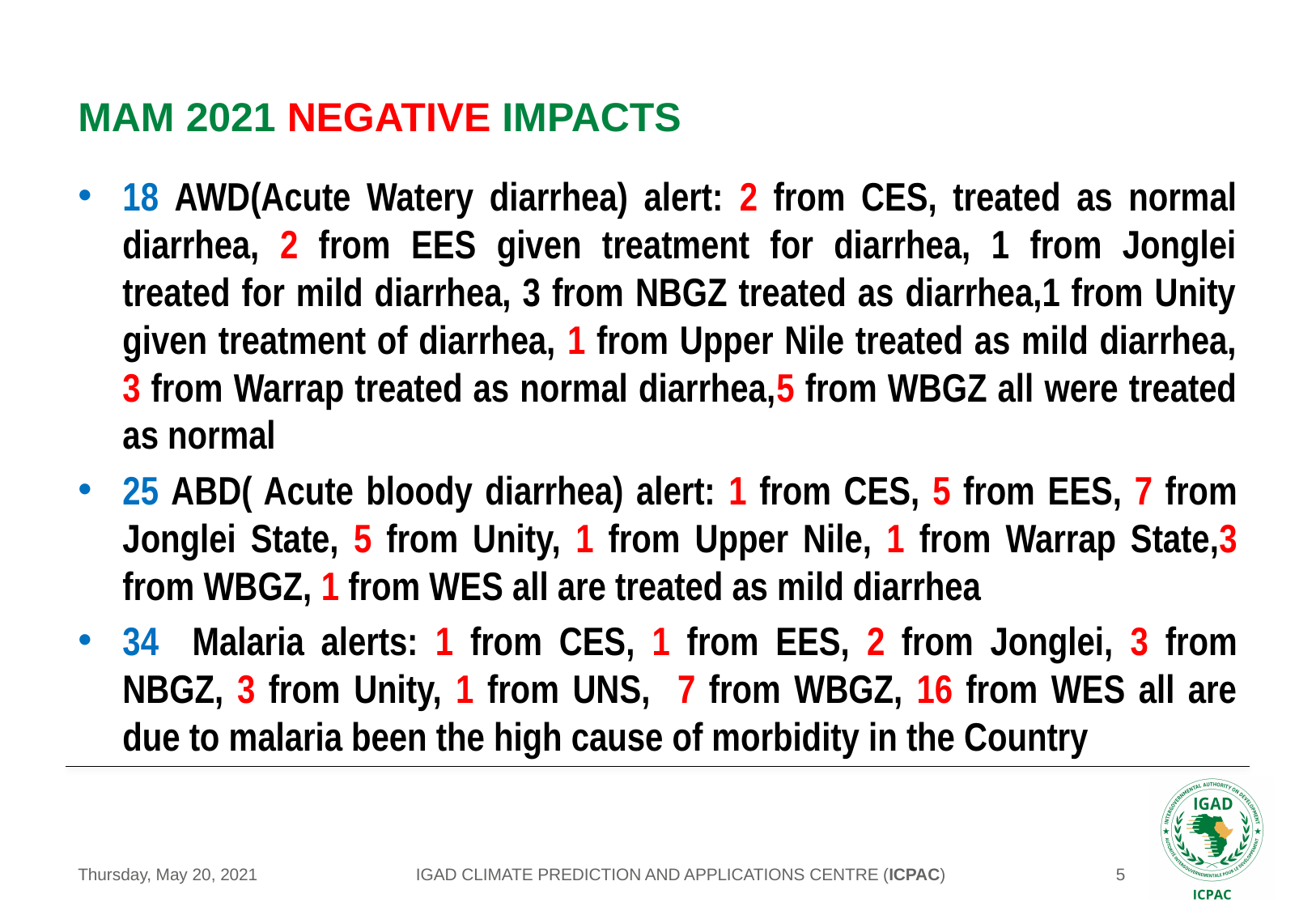

# MAM 2021 NEGATIVE IMPACTS
18 AWD(Acute Watery diarrhea) alert: 2 from CES, treated as normal diarrhea, 2 from EES given treatment for diarrhea, 1 from Jonglei treated for mild diarrhea, 3 from NBGZ treated as diarrhea,1 from Unity given treatment of diarrhea, 1 from Upper Nile treated as mild diarrhea, 3 from Warrap treated as normal diarrhea,5 from WBGZ all were treated as normal
25 ABD( Acute bloody diarrhea) alert: 1 from CES, 5 from EES, 7 from Jonglei State, 5 from Unity, 1 from Upper Nile, 1 from Warrap State,3 from WBGZ, 1 from WES all are treated as mild diarrhea
34  Malaria alerts: 1 from CES, 1 from EES, 2 from Jonglei, 3 from NBGZ, 3 from Unity, 1 from UNS,  7 from WBGZ, 16 from WES all are due to malaria been the high cause of morbidity in the Country

IGAD CLIMATE PREDICTION AND APPLICATIONS CENTRE (ICPAC)
Thursday, May 20, 2021
5